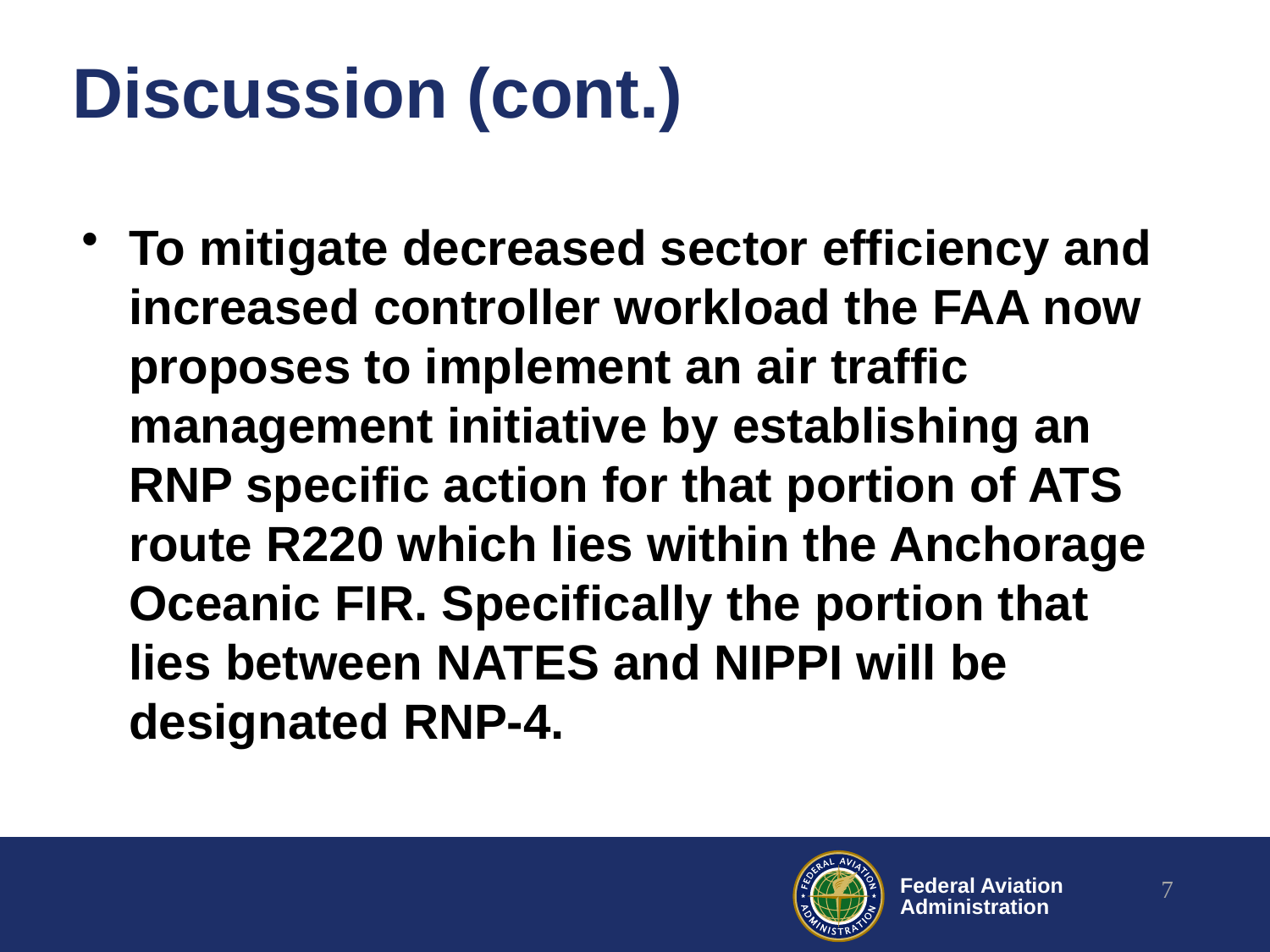

# Discussion (cont.)
To mitigate decreased sector efficiency and increased controller workload the FAA now proposes to implement an air traffic management initiative by establishing an RNP specific action for that portion of ATS route R220 which lies within the Anchorage Oceanic FIR. Specifically the portion that lies between NATES and NIPPI will be designated RNP-4.
7